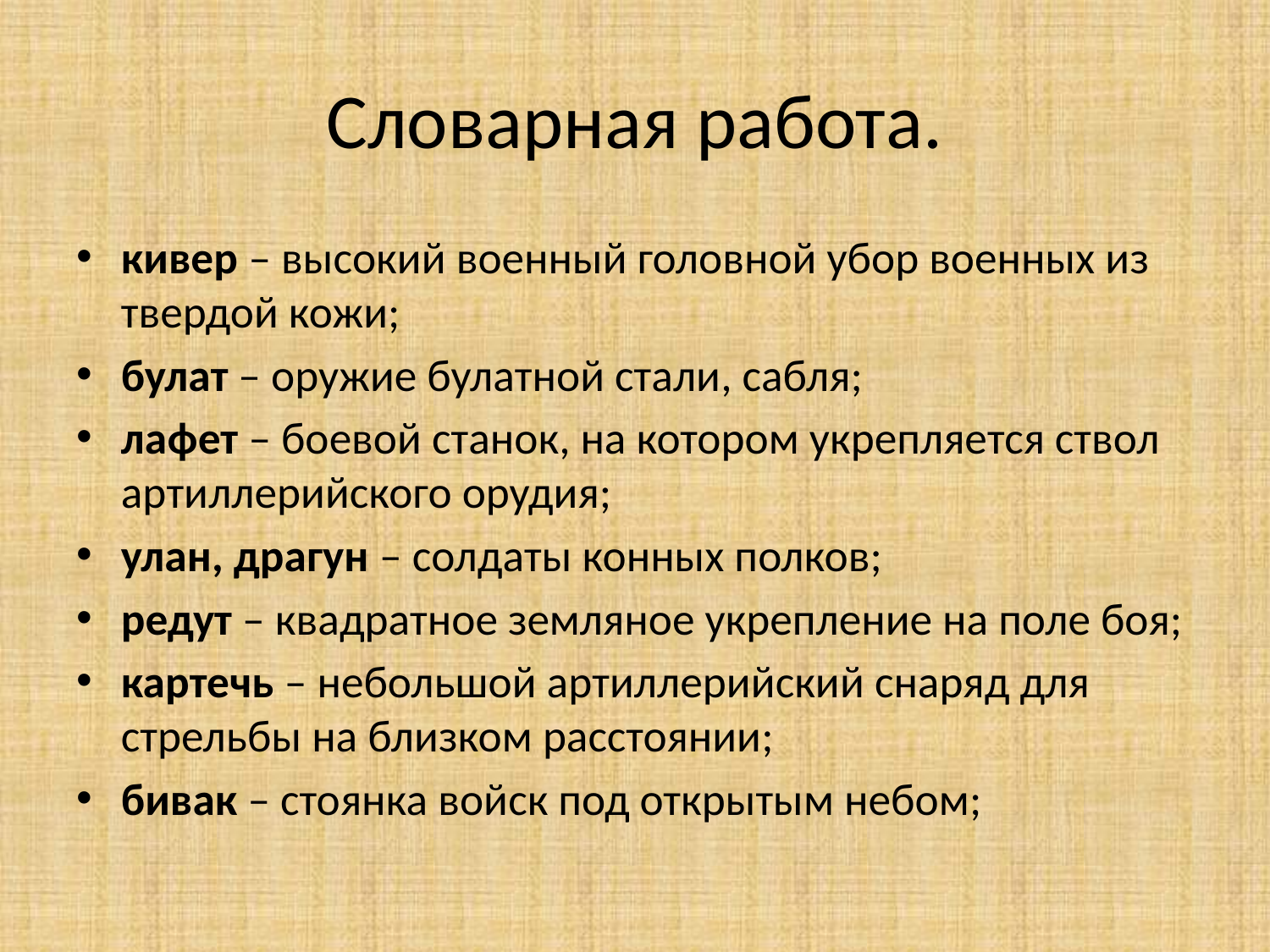

# Словарная работа.
кивер – высокий военный головной убор военных из твердой кожи;
булат – оружие булатной стали, сабля;
лафет – боевой станок, на котором укрепляется ствол артиллерийского орудия;
улан, драгун – солдаты конных полков;
редут – квадратное земляное укрепление на поле боя;
картечь – небольшой артиллерийский снаряд для стрельбы на близком расстоянии;
бивак – стоянка войск под открытым небом;